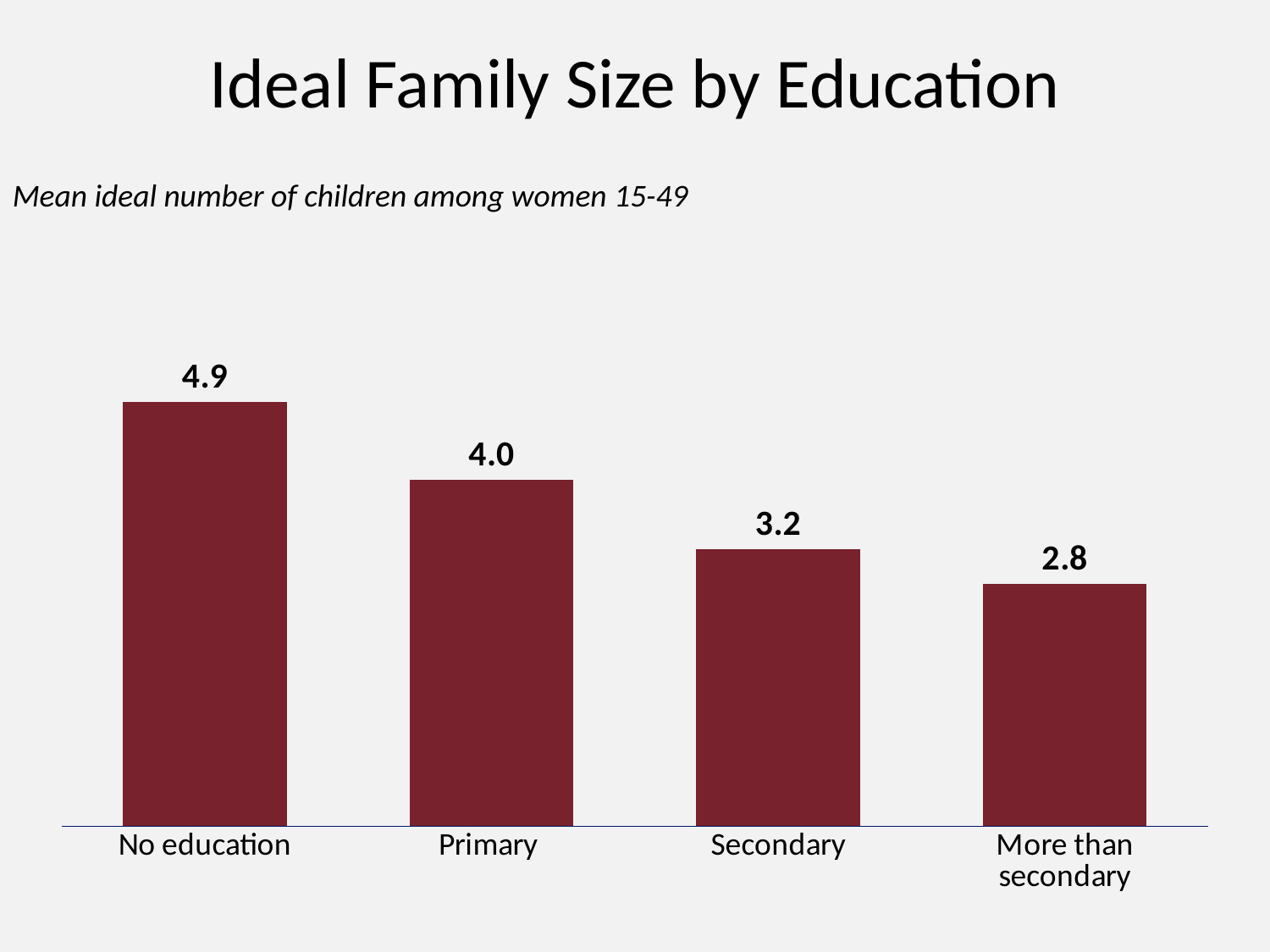

# Ideal Family Size by Education
Mean ideal number of children among women 15-49

### Chart

| Category | Women 15-49 |
|---|---|
| No education | 4.9 |
| Primary  | 4.0 |
| Secondary | 3.2 |
| More than secondary | 2.8 |